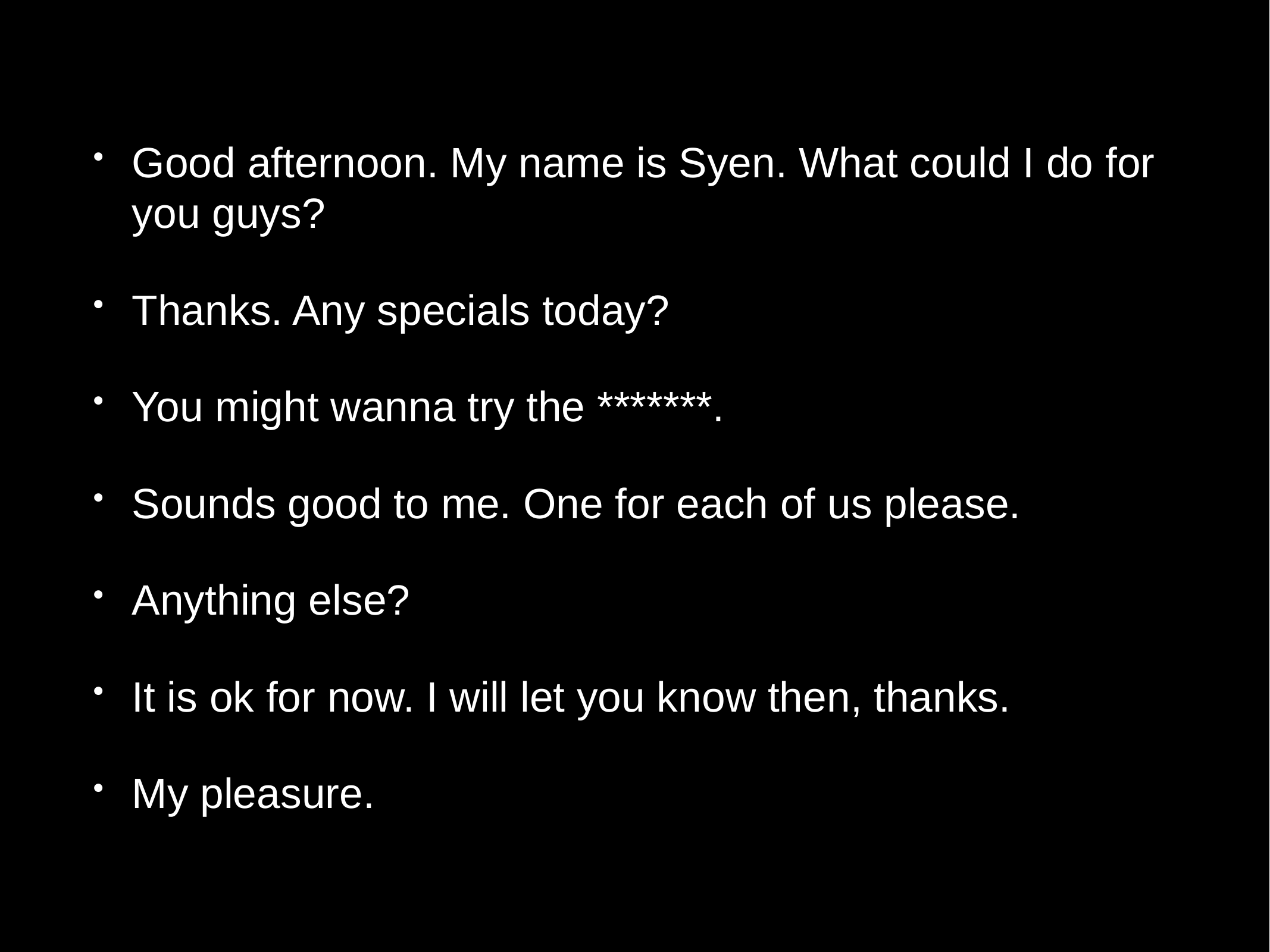

Good afternoon. My name is Syen. What could I do for you guys?
Thanks. Any specials today?
You might wanna try the *******.
Sounds good to me. One for each of us please.
Anything else?
It is ok for now. I will let you know then, thanks.
My pleasure.